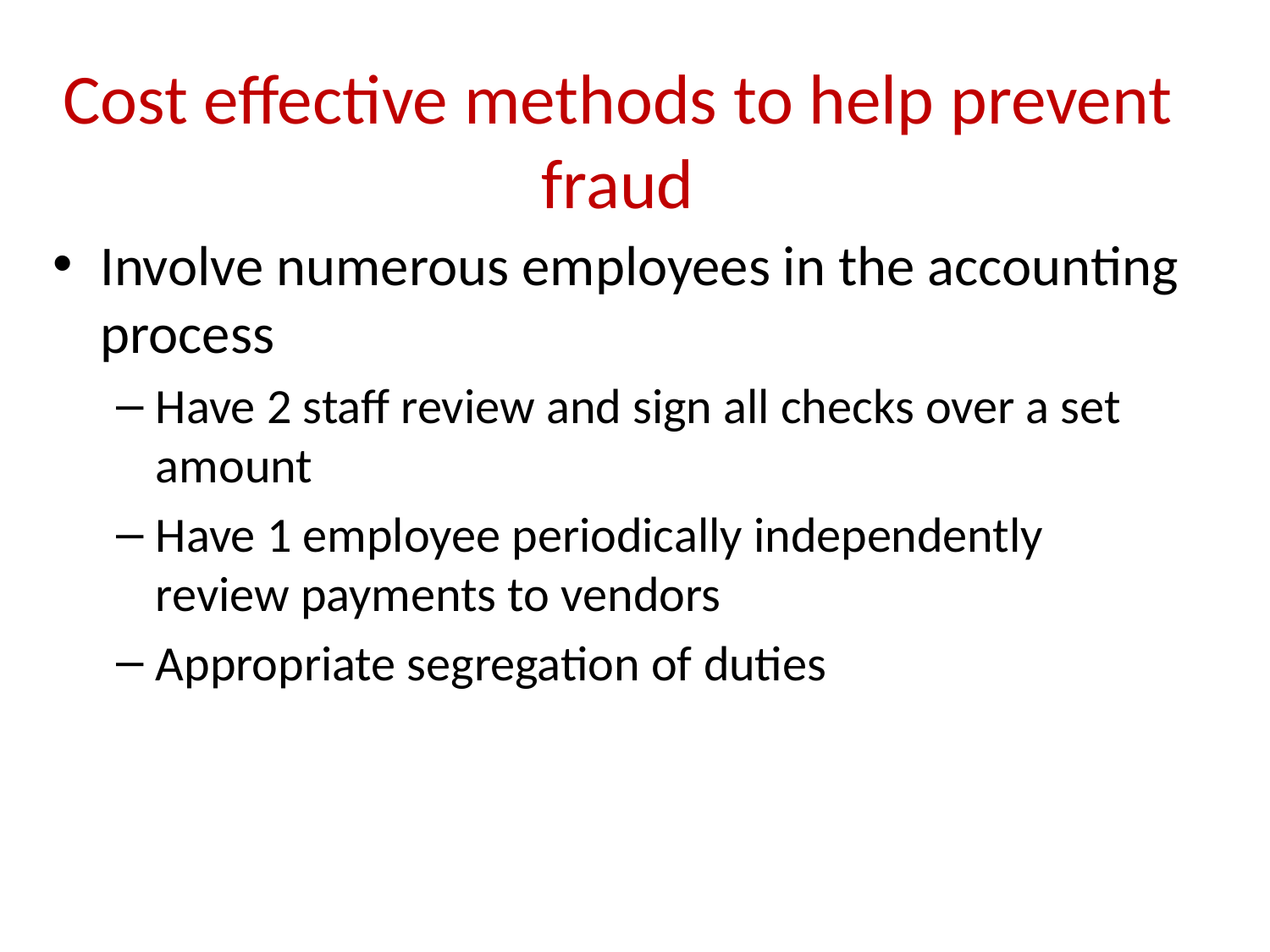

# Cost effective methods to help prevent fraud
Involve numerous employees in the accounting process
Have 2 staff review and sign all checks over a set amount
Have 1 employee periodically independently review payments to vendors
Appropriate segregation of duties